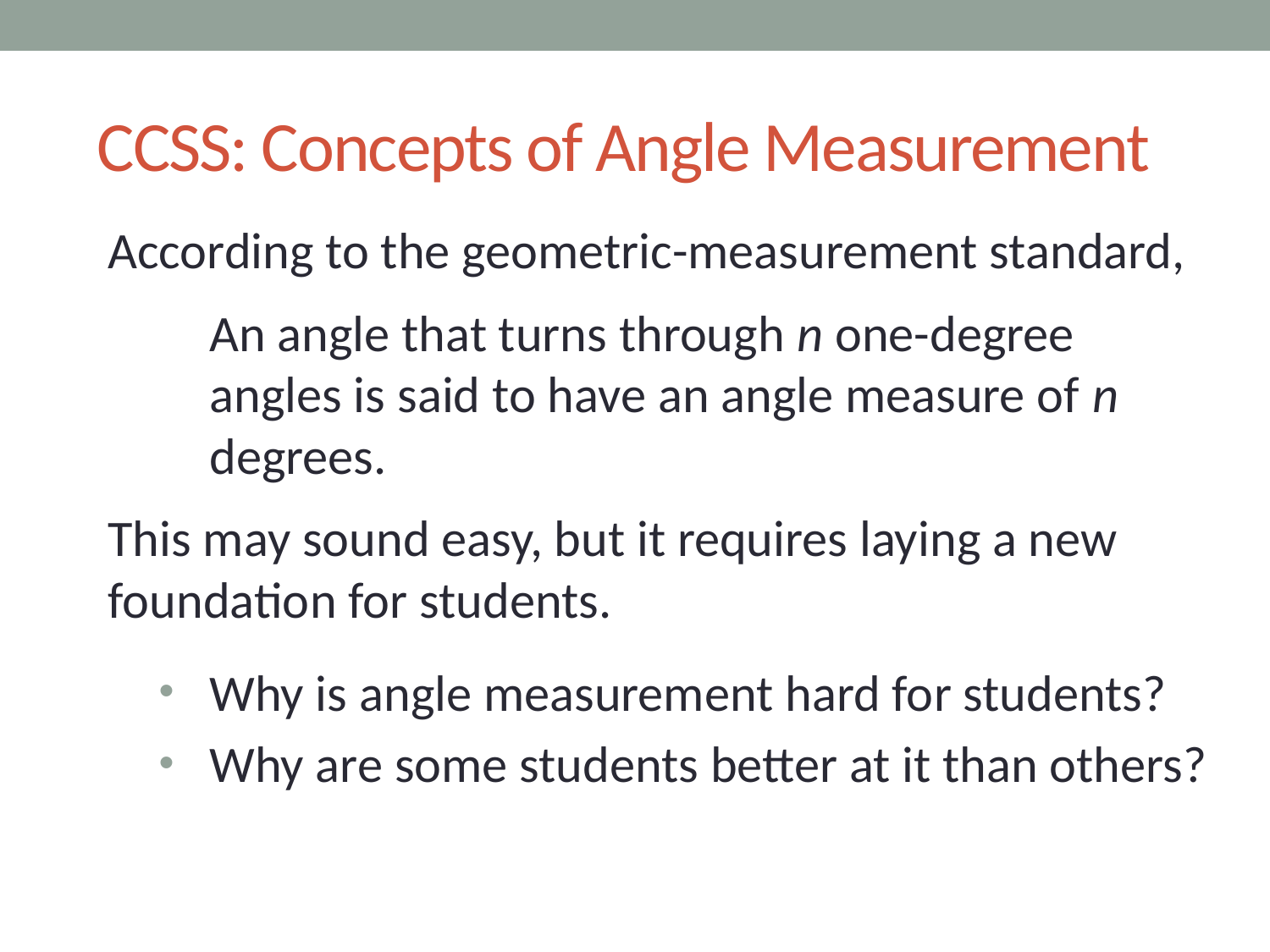

# CCSS: Concepts of Angle Measurement
According to the geometric-measurement standard,
An angle that turns through n one-degree angles is said to have an angle measure of n degrees.
This may sound easy, but it requires laying a new foundation for students.
Why is angle measurement hard for students?
Why are some students better at it than others?